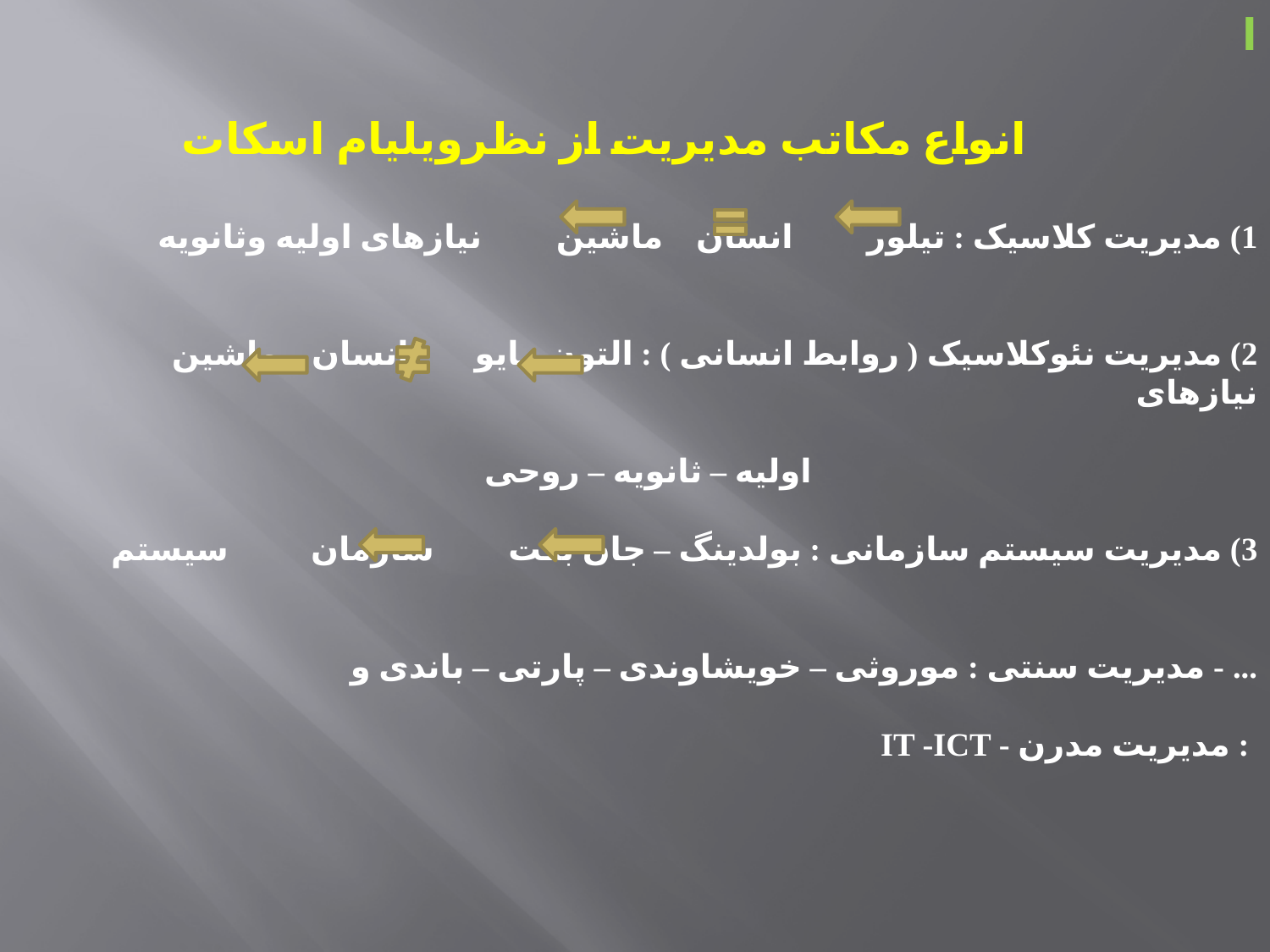

# ا انواع مکاتب مدیریت از نظرویلیام اسکات 1) مدیریت کلاسیک : تیلور         انسان    ماشین         نیازهای اولیه وثانویه 2) مدیریت نئوکلاسیک ( روابط انسانی ) : التون مایو        انسان    ماشین         نیازهای اولیه – ثانویه – روحی 3) مدیریت سیستم سازمانی : بولدینگ – جان بکت         سازمان          سیستم - مدیریت سنتی : موروثی – خویشاوندی – پارتی – باندی و ... IT -ICT - مدیریت مدرن :